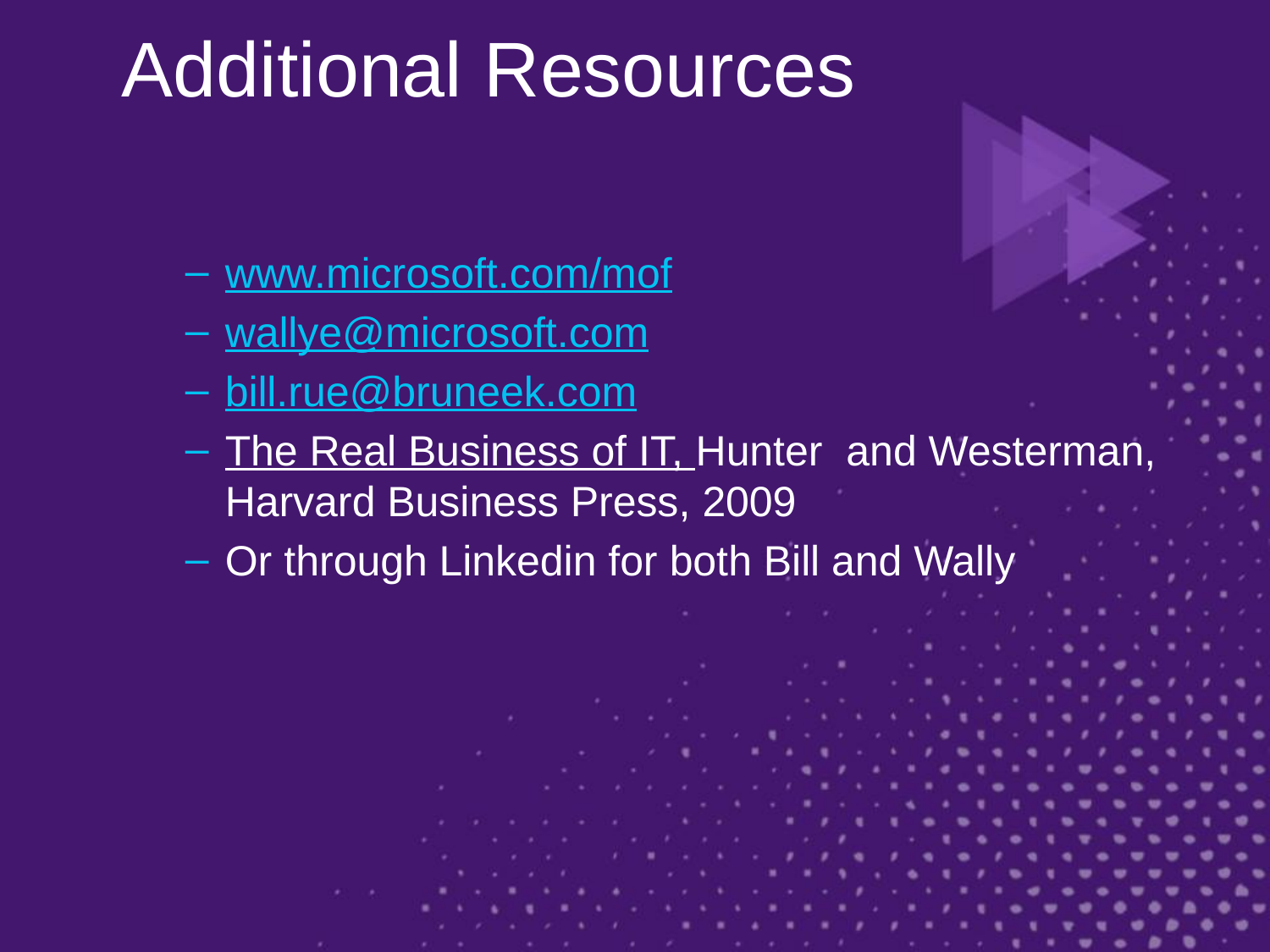

www.microsoft.com/mof
wallye@microsoft.com
bill.rue@bruneek.com
The Real Business of IT, Hunter  and Westerman, Harvard Business Press, 2009
Or through Linkedin for both Bill and Wally